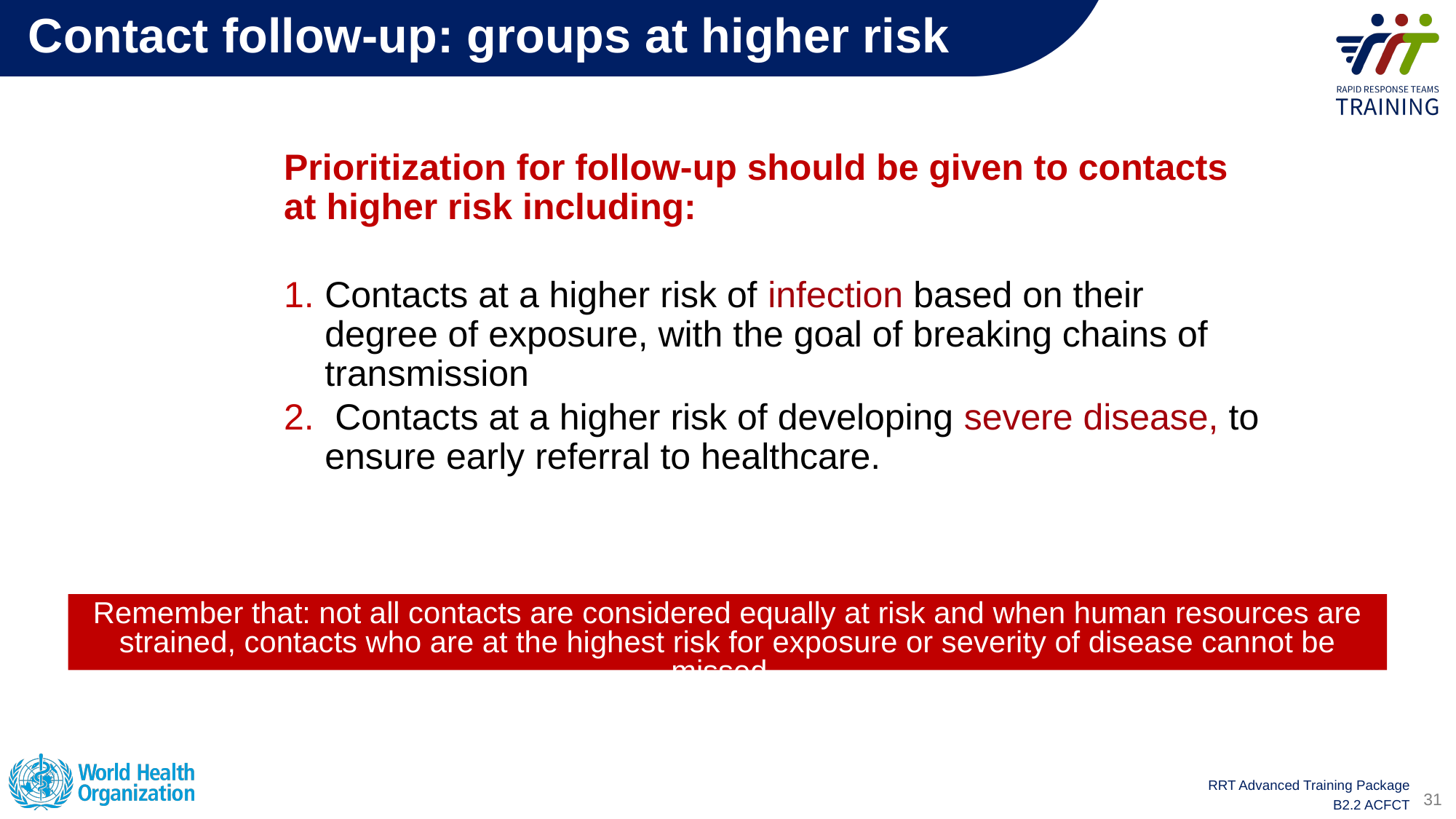

Contact follow-up: groups at higher risk
Prioritization for follow-up should be given to contacts at higher risk including:

Contacts at a higher risk of infection based on their degree of exposure, with the goal of breaking chains of transmission
 Contacts at a higher risk of developing severe disease, to ensure early referral to healthcare.

Remember that: not all contacts are considered equally at risk and when human resources are strained, contacts who are at the highest risk for exposure or severity of disease cannot be missed.